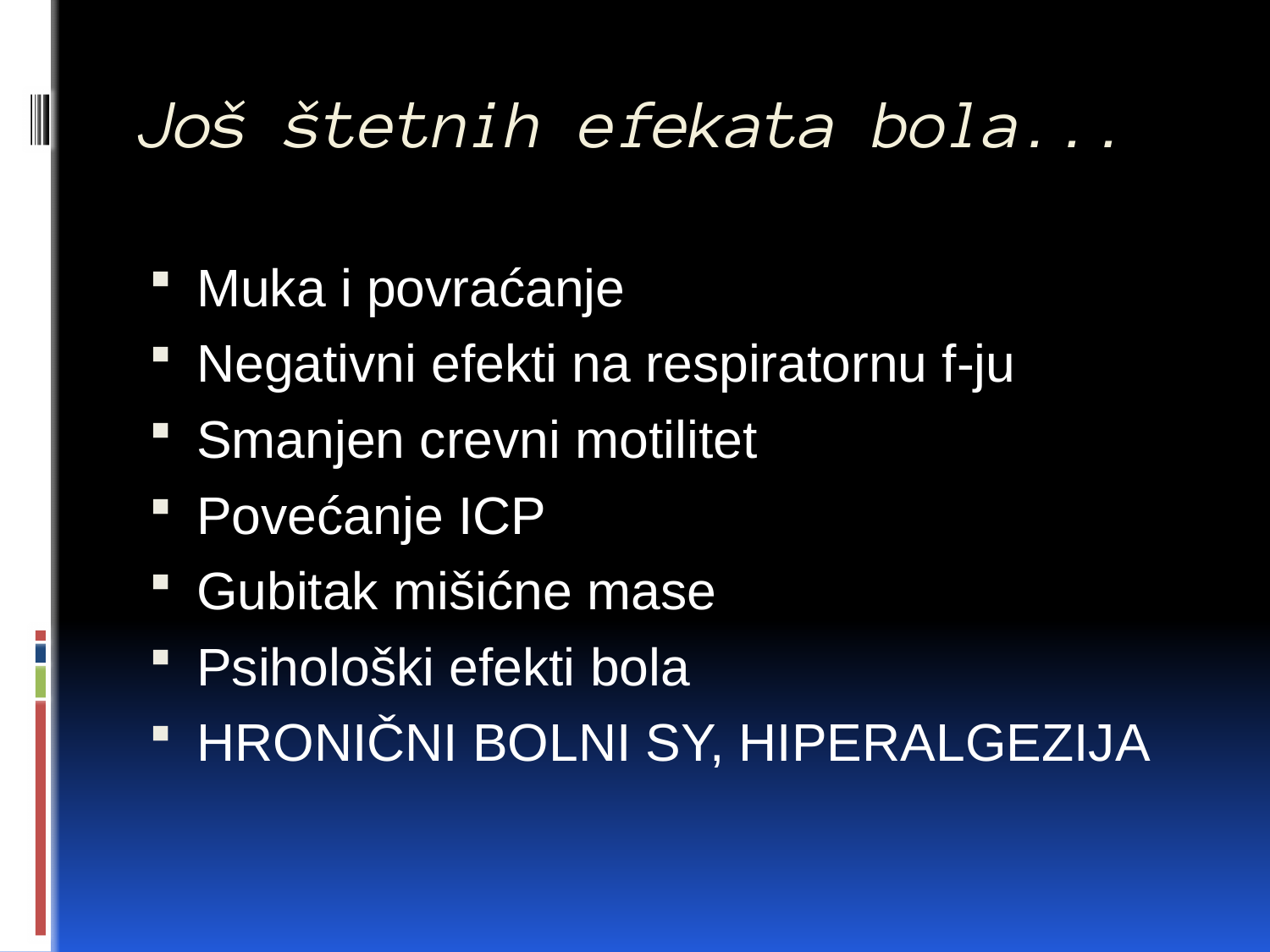

# Još štetnih efekata bola...
Muka i povraćanje
Negativni efekti na respiratornu f-ju
Smanjen crevni motilitet
Povećanje ICP
Gubitak mišićne mase
Psihološki efekti bola
HRONIČNI BOLNI SY, HIPERALGEZIJA